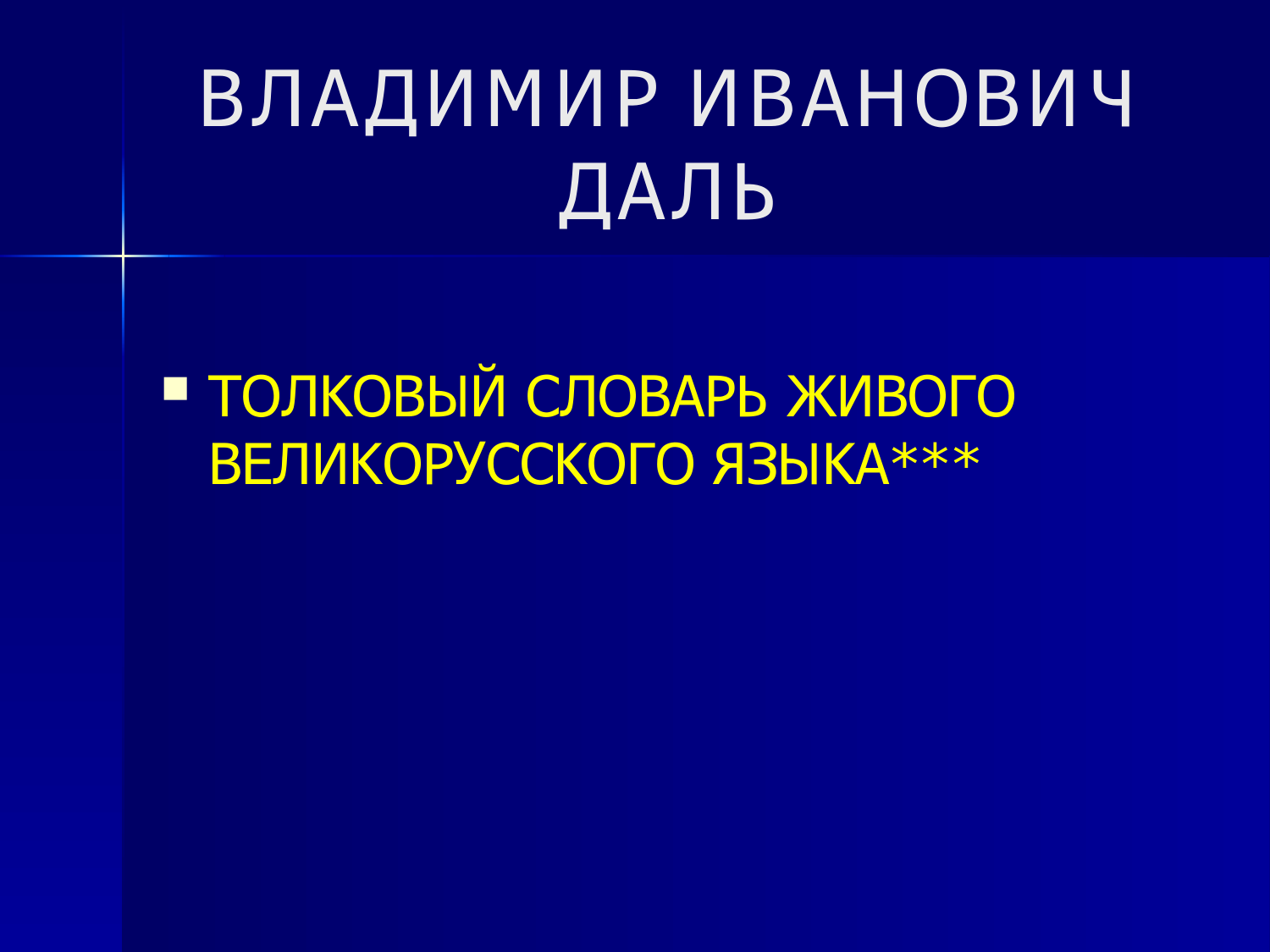

# ВЛАДИМИР ИВАНОВИЧ ДАЛЬ

ТОЛКОВЫЙ СЛОВАРЬ ЖИВОГО ВЕЛИКОРУССКОГО ЯЗЫКА***